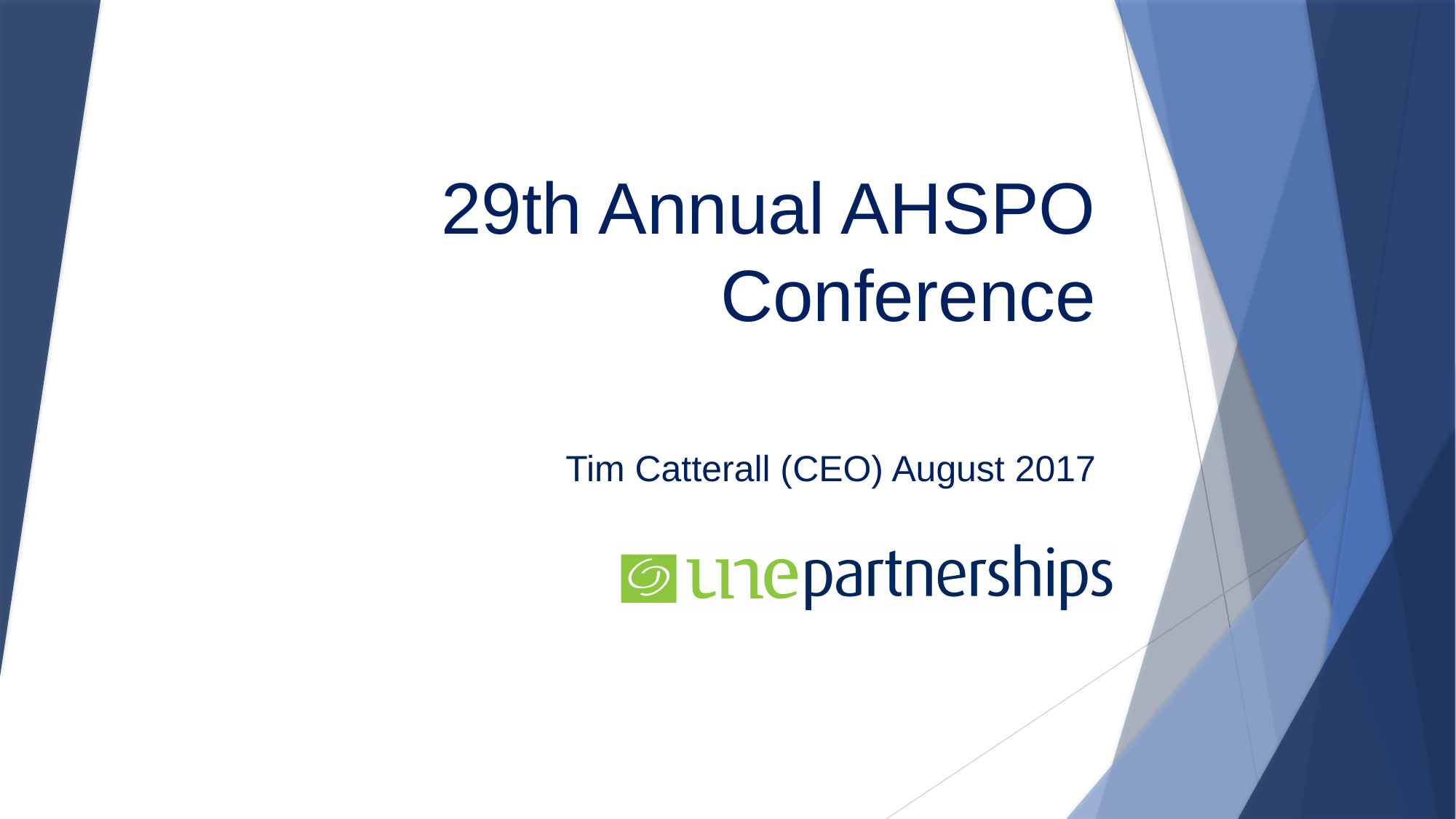

# 29th Annual AHSPO Conference
Tim Catterall (CEO) August 2017